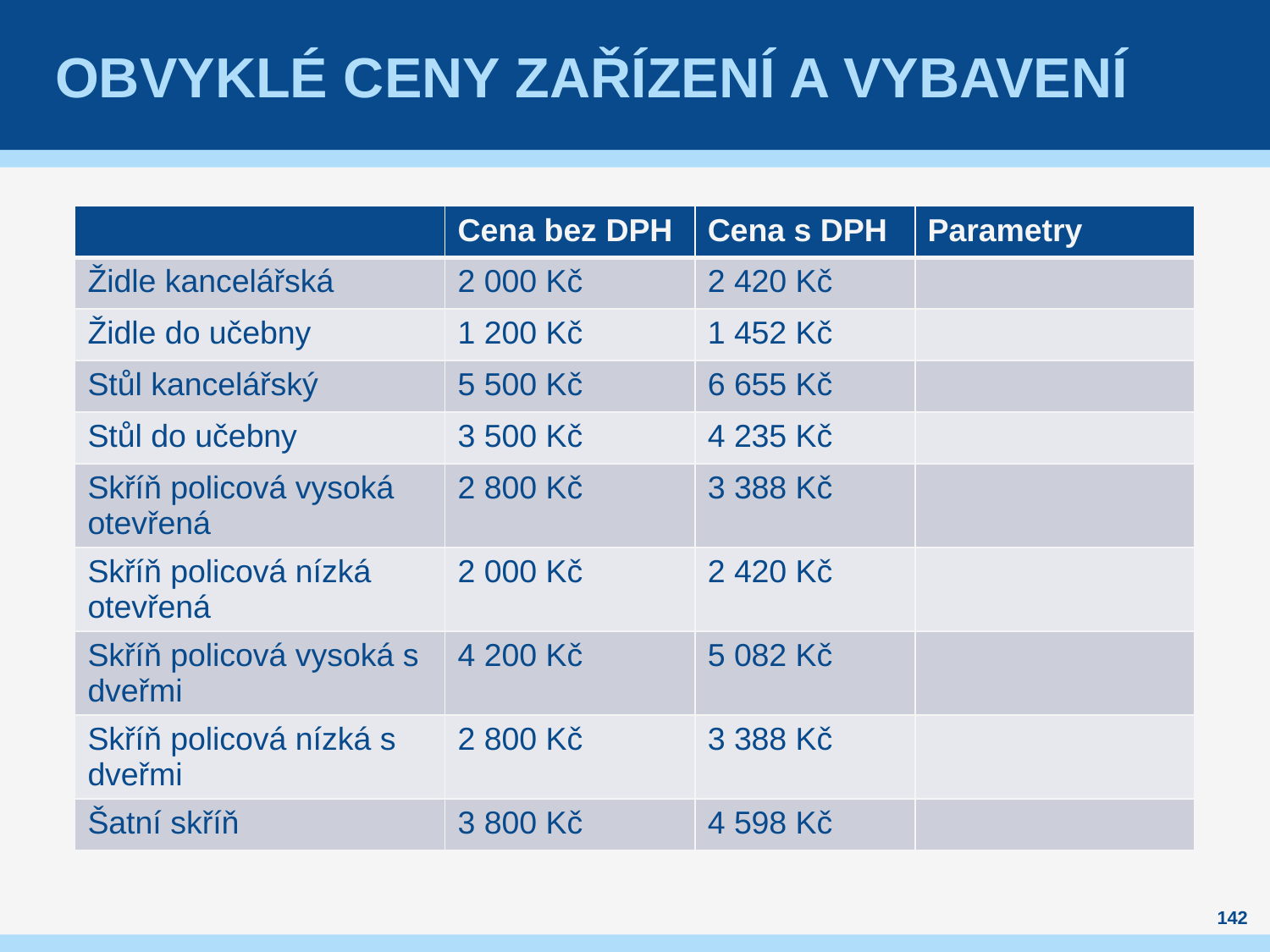

# Obvyklé ceny zařízení a vybavení
|  | Cena bez DPH | Cena s DPH | Parametry |
| --- | --- | --- | --- |
| Židle kancelářská | 2 000 Kč | 2 420 Kč |  |
| Židle do učebny | 1 200 Kč | 1 452 Kč |  |
| Stůl kancelářský | 5 500 Kč | 6 655 Kč |  |
| Stůl do učebny | 3 500 Kč | 4 235 Kč |  |
| Skříň policová vysoká otevřená | 2 800 Kč | 3 388 Kč |  |
| Skříň policová nízká otevřená | 2 000 Kč | 2 420 Kč |  |
| Skříň policová vysoká s dveřmi | 4 200 Kč | 5 082 Kč |  |
| Skříň policová nízká s dveřmi | 2 800 Kč | 3 388 Kč |  |
| Šatní skříň | 3 800 Kč | 4 598 Kč |  |
142